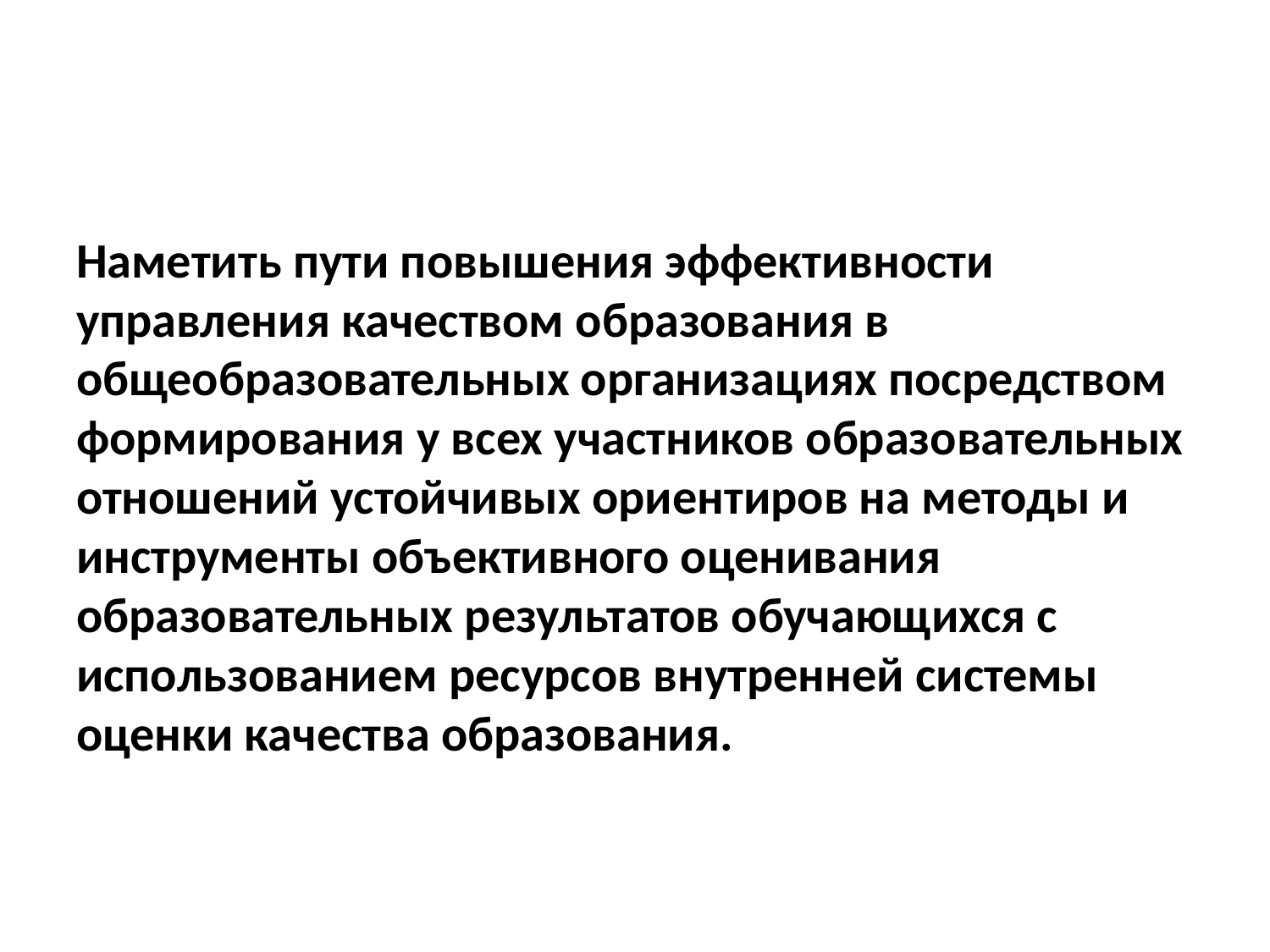

Наметить пути повышения эффективности управления качеством образования в общеобразовательных организациях посредством формирования у всех участников образовательных отношений устойчивых ориентиров на методы и инструменты объективного оценивания образовательных результатов обучающихся с использованием ресурсов внутренней системы оценки качества образования.